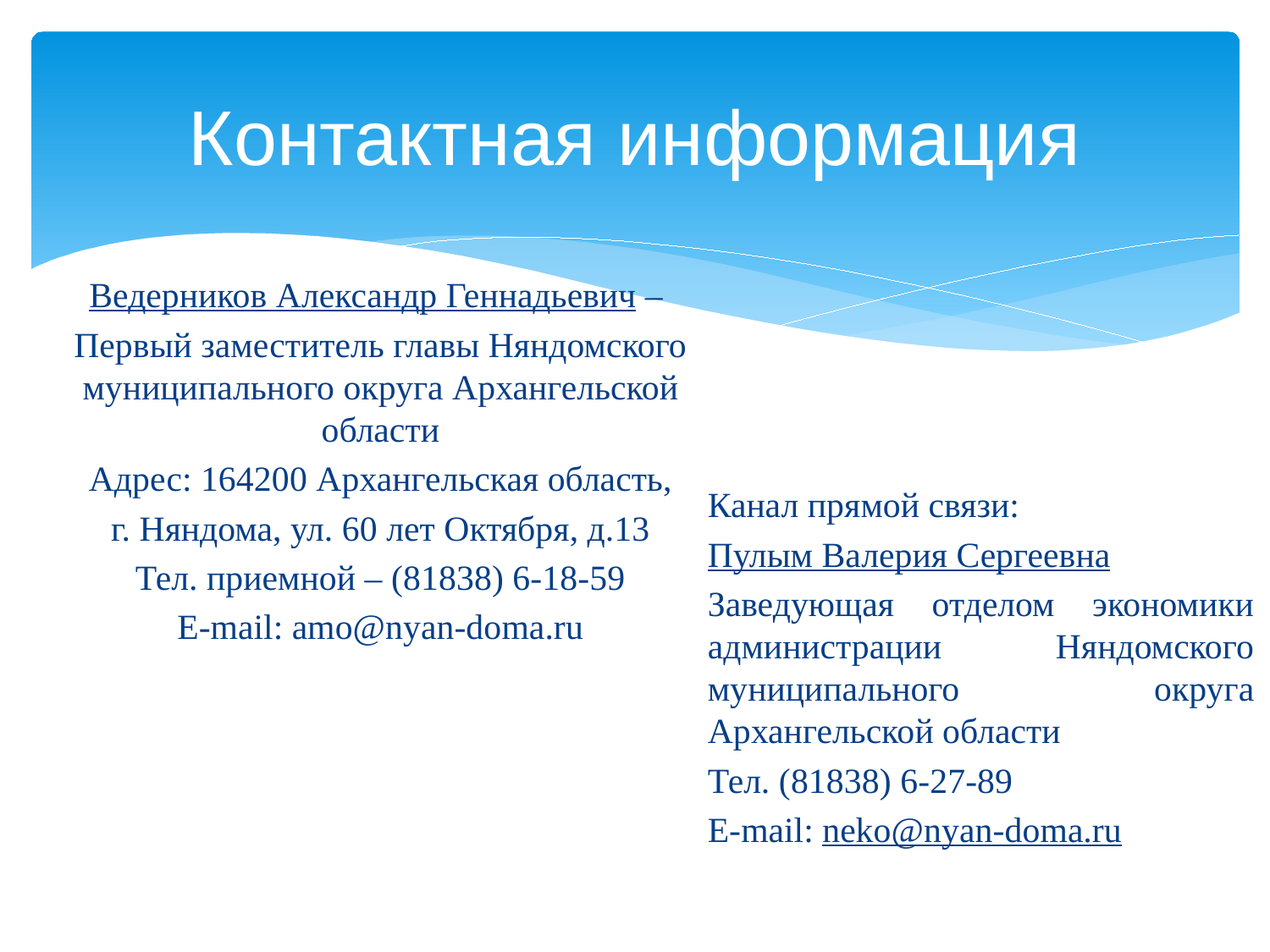

# Контактная информация
Ведерников Александр Геннадьевич –
Первый заместитель главы Няндомского муниципального округа Архангельской области
Адрес: 164200 Архангельская область,
г. Няндома, ул. 60 лет Октября, д.13
Тел. приемной – (81838) 6-18-59
E-mail: amo@nyan-doma.ru
Канал прямой связи:
Пулым Валерия Сергеевна
Заведующая отделом экономики администрации Няндомского муниципального округа Архангельской области
Тел. (81838) 6-27-89
E-mail: neko@nyan-doma.ru